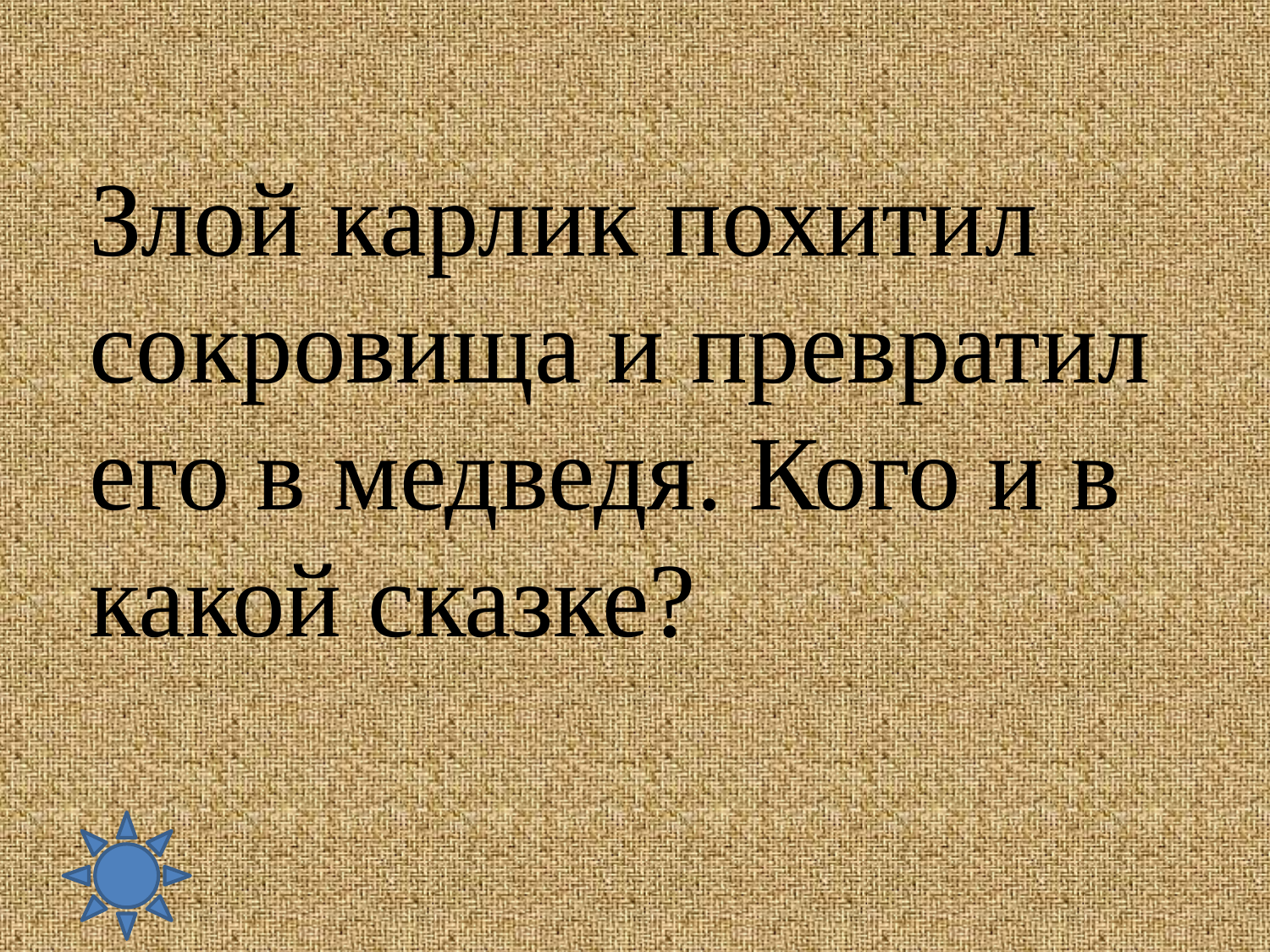

#
Злой карлик похитил сокровища и превратил его в медведя. Кого и в какой сказке?